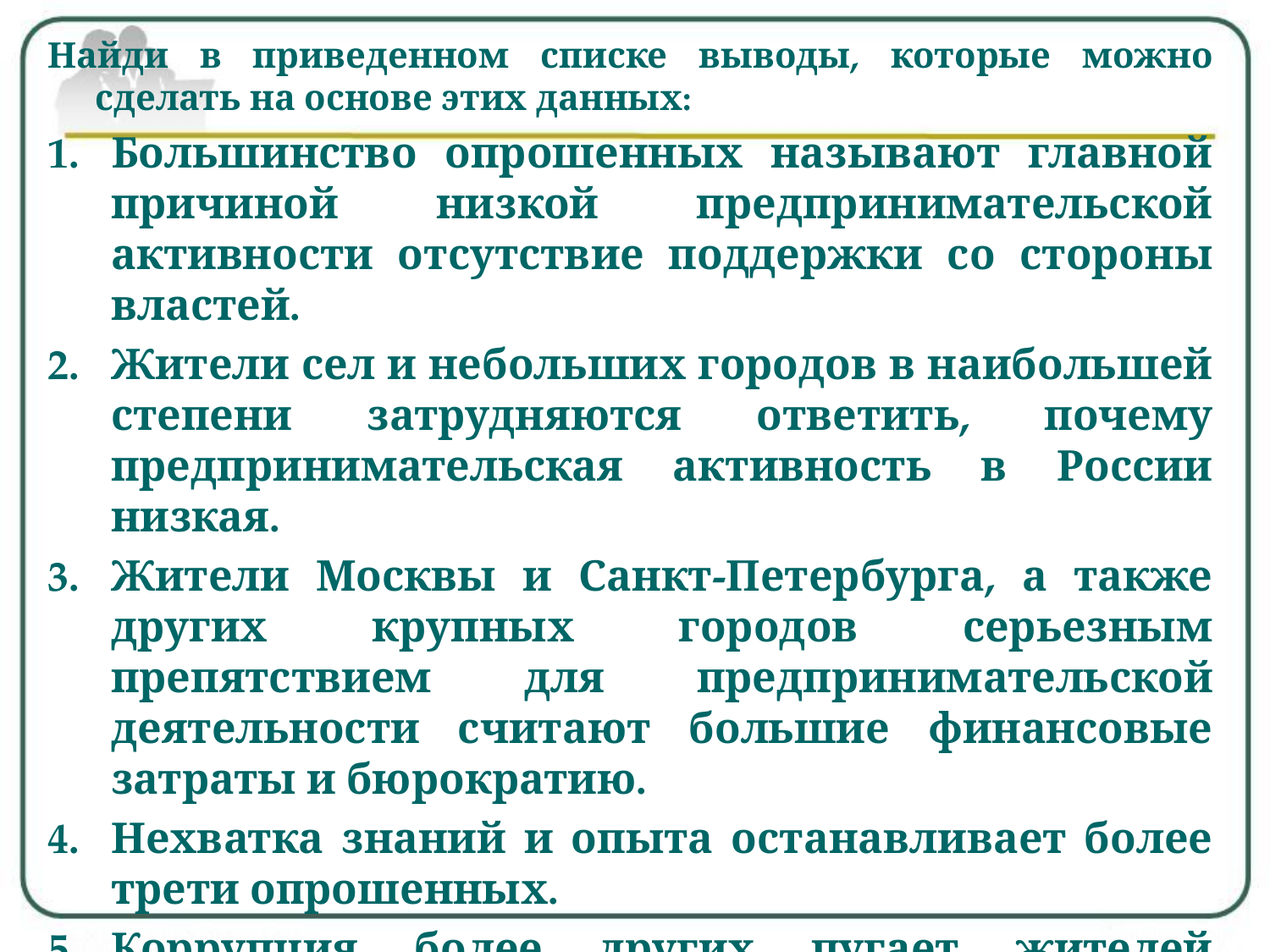

Найди в приведенном списке выводы, которые можно сделать на основе этих данных:
Большинство опрошенных называют главной причиной низкой предпринимательской активности отсутствие поддержки со стороны властей.
Жители сел и небольших городов в наибольшей степени затрудняются ответить, почему предпринимательская активность в России низкая.
Жители Москвы и Санкт-Петербурга, а также других крупных городов серьезным препятствием для предпринимательской деятельности считают большие финансовые затраты и бюрократию.
Нехватка знаний и опыта останавливает более трети опрошенных.
Коррупция более других пугает жителей Москвы и Санкт-Петербурга.